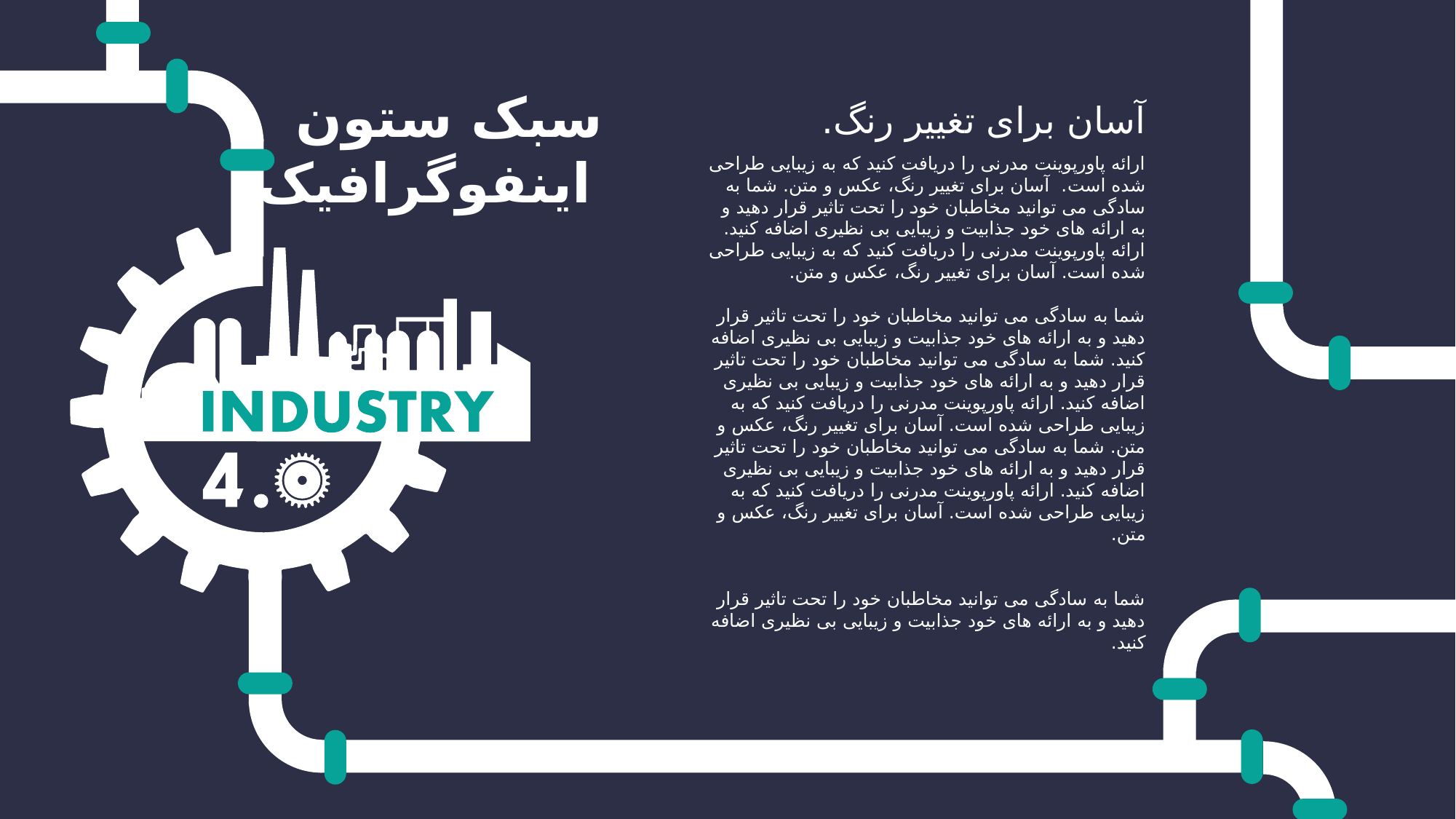

سبک ستون
اینفوگرافیک

آسان برای تغییر رنگ.
ارائه پاورپوینت مدرنی را دریافت کنید که به زیبایی طراحی شده است.  آسان برای تغییر رنگ، عکس و متن. شما به سادگی می توانید مخاطبان خود را تحت تاثیر قرار دهید و به ارائه های خود جذابیت و زیبایی بی نظیری اضافه کنید. ارائه پاورپوینت مدرنی را دریافت کنید که به زیبایی طراحی شده است. آسان برای تغییر رنگ، عکس و متن.

شما به سادگی می توانید مخاطبان خود را تحت تاثیر قرار دهید و به ارائه های خود جذابیت و زیبایی بی نظیری اضافه کنید. شما به سادگی می توانید مخاطبان خود را تحت تاثیر قرار دهید و به ارائه های خود جذابیت و زیبایی بی نظیری اضافه کنید. ارائه پاورپوینت مدرنی را دریافت کنید که به زیبایی طراحی شده است. آسان برای تغییر رنگ، عکس و متن. شما به سادگی می توانید مخاطبان خود را تحت تاثیر قرار دهید و به ارائه های خود جذابیت و زیبایی بی نظیری اضافه کنید. ارائه پاورپوینت مدرنی را دریافت کنید که به زیبایی طراحی شده است. آسان برای تغییر رنگ، عکس و متن.

شما به سادگی می توانید مخاطبان خود را تحت تاثیر قرار دهید و به ارائه های خود جذابیت و زیبایی بی نظیری اضافه کنید.